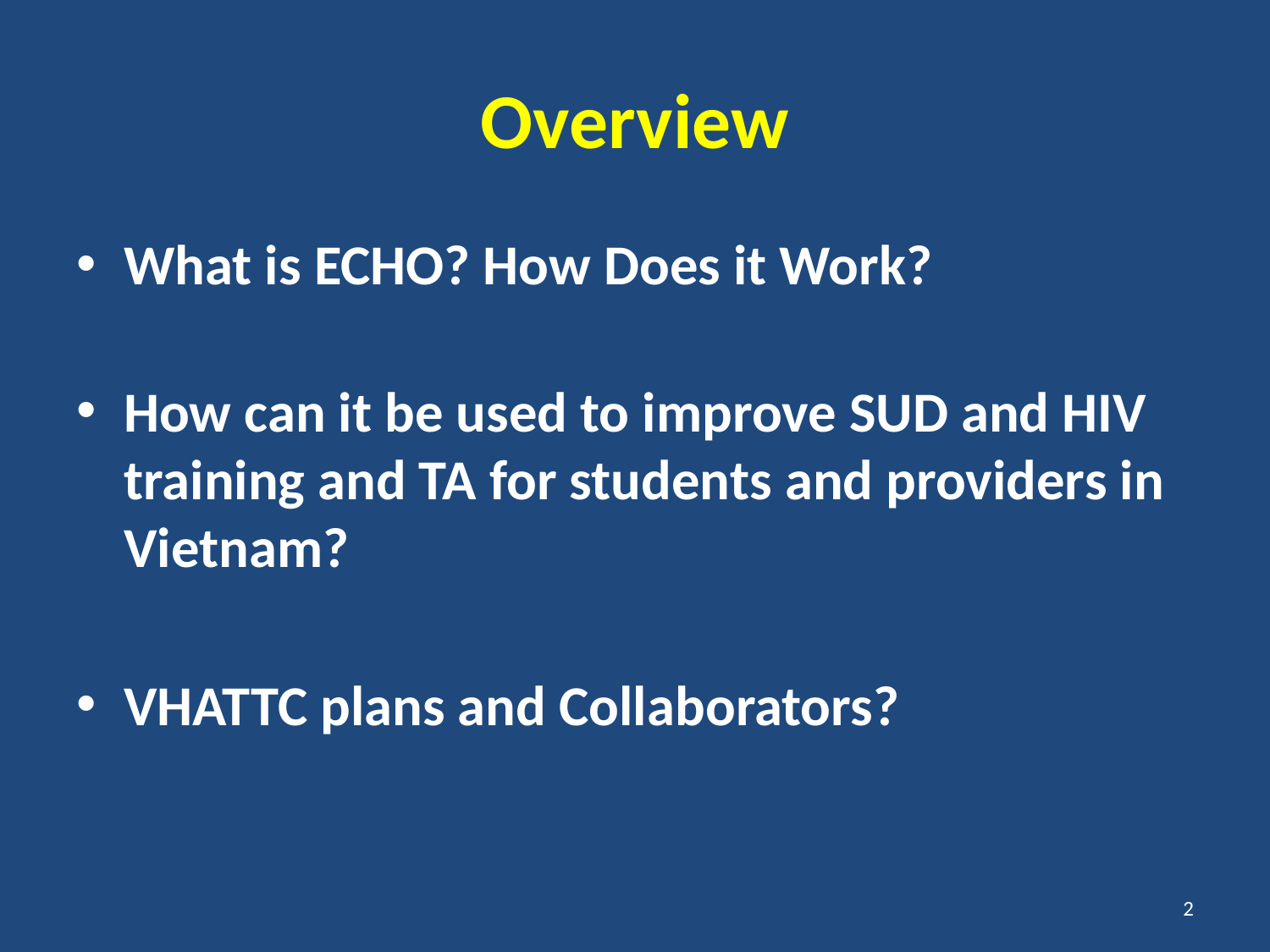

# Overview
What is ECHO? How Does it Work?
How can it be used to improve SUD and HIV training and TA for students and providers in Vietnam?

VHATTC plans and Collaborators?

2